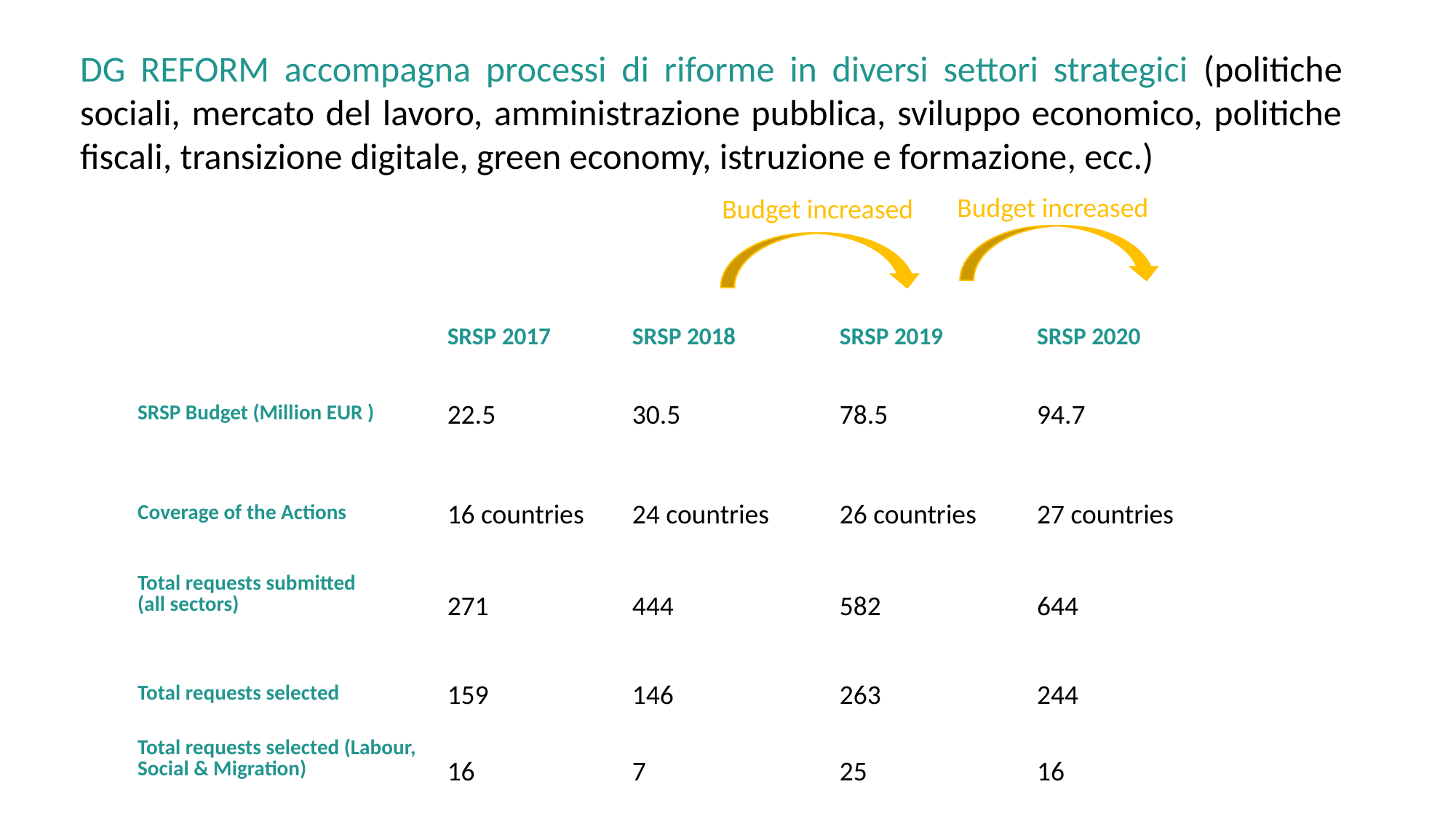

DG REFORM accompagna processi di riforme in diversi settori strategici (politiche sociali, mercato del lavoro, amministrazione pubblica, sviluppo economico, politiche fiscali, transizione digitale, green economy, istruzione e formazione, ecc.)
DG REFORM

Budget increased
Budget increased

|  | SRSP 2017 | SRSP 2018 | SRSP 2019 | SRSP 2020 |
| --- | --- | --- | --- | --- |
| SRSP Budget (Million EUR ) | 22.5 | 30.5 | 78.5 | 94.7 |
|  |  |  |  |  |
| Coverage of the Actions | 16 countries | 24 countries | 26 countries | 27 countries |
| Total requests submitted (all sectors) | 271 | 444 | 582 | 644 |
| Total requests selected | 159 | 146 | 263 | 244 |
| Total requests selected (Labour, Social & Migration) | 16 | 7 | 25 | 16 |
Per Area